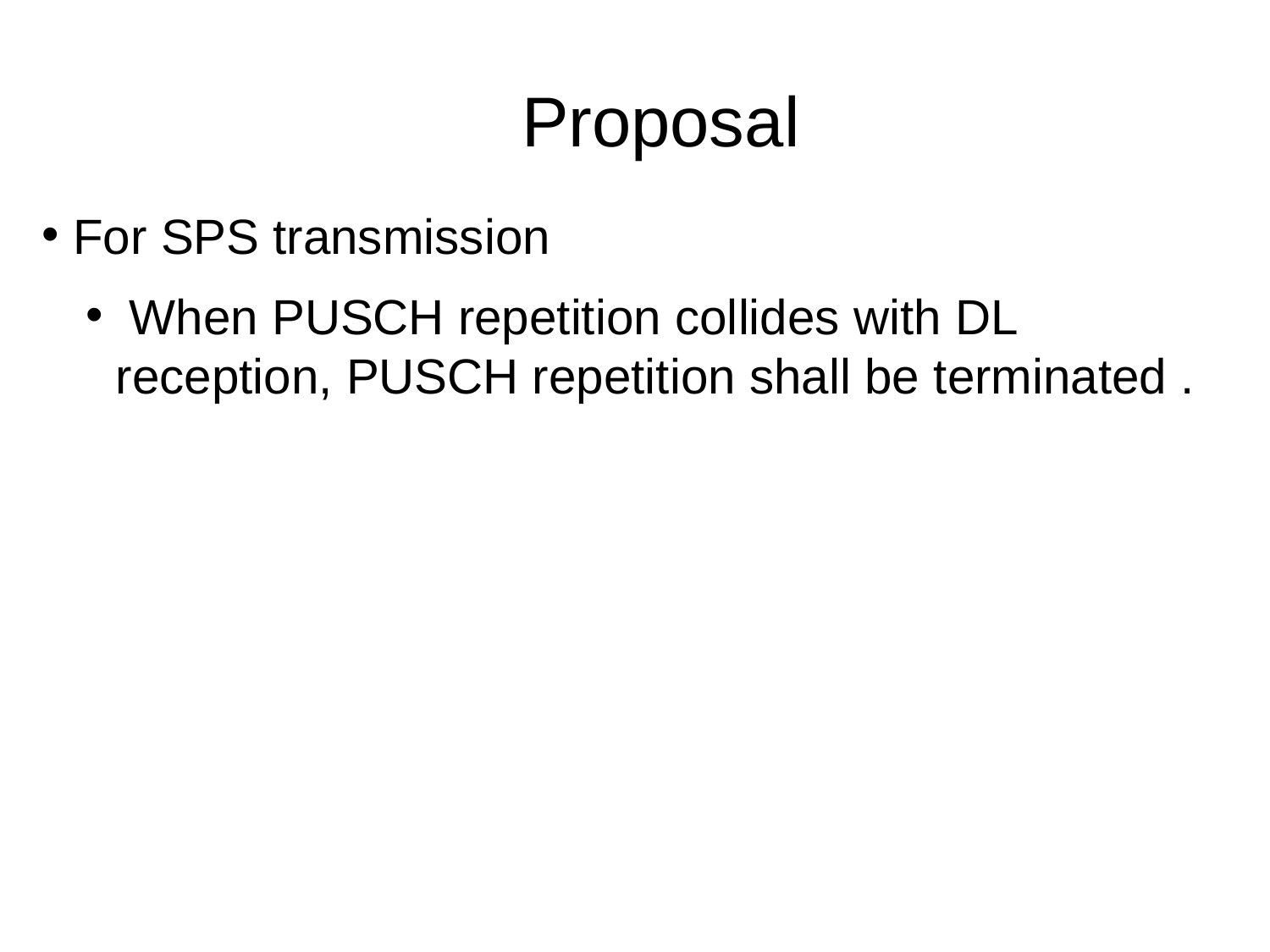

Proposal
 For SPS transmission
 When PUSCH repetition collides with DL reception, PUSCH repetition shall be terminated .